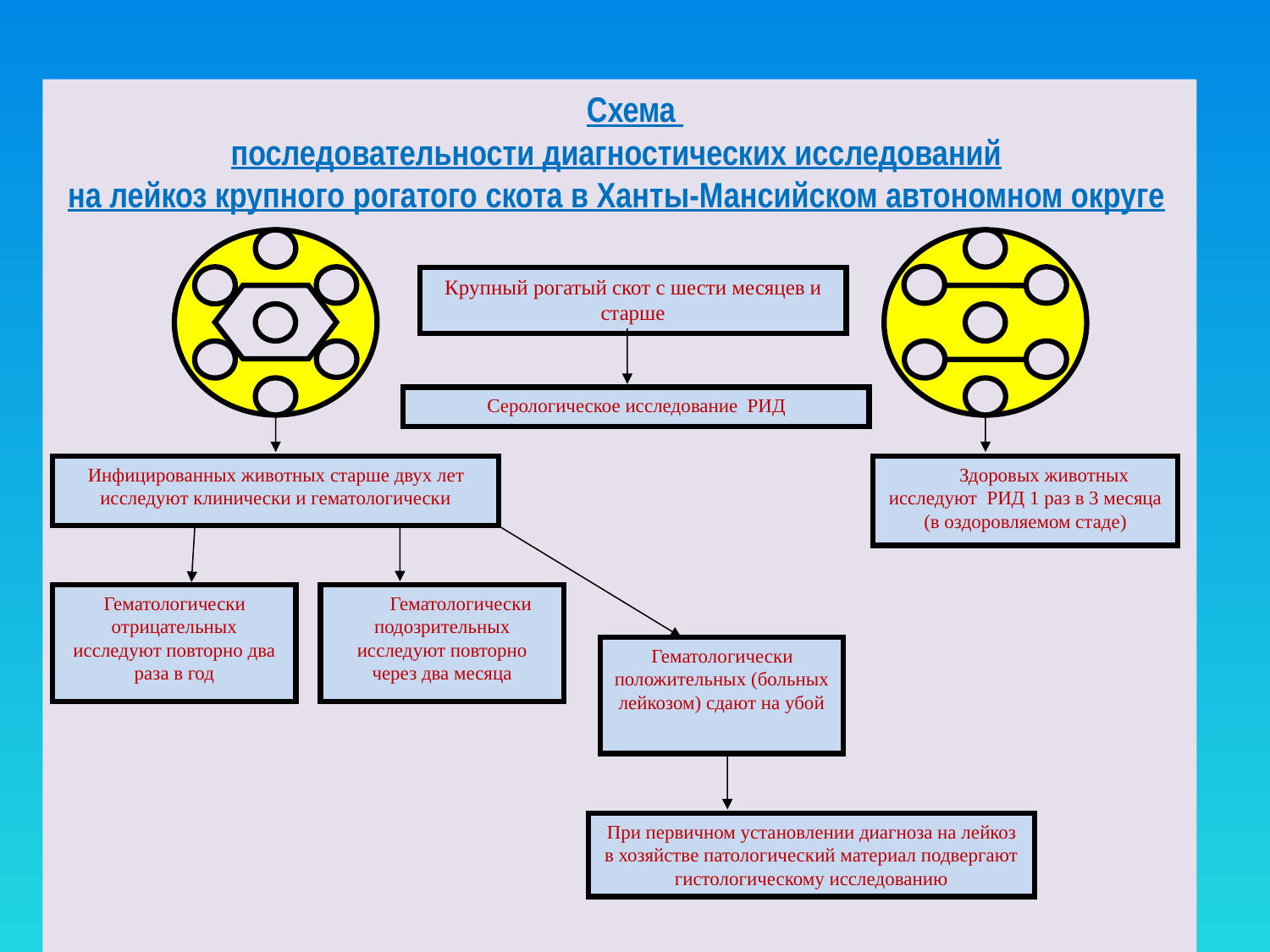

Схема
последовательности диагностических исследований
на лейкоз крупного рогатого скота в Ханты-Мансийском автономном округе

Крупный рогатый скот с шести месяцев и старше

Серологическое исследование  РИД

Инфицированных животных старше двух лет исследуют клинически и гематологически
Здоровых животных исследуют  РИД 1 раз в 3 месяца (в оздоровляемом стаде)

Гематологически отрицательных исследуют повторно два раза в год
Гематологически подозрительных исследуют повторно через два месяца
Гематологически положительных (больных лейкозом) сдают на убой

При первичном установлении диагноза на лейкоз в хозяйстве патологический материал подвергают гистологическому исследованию